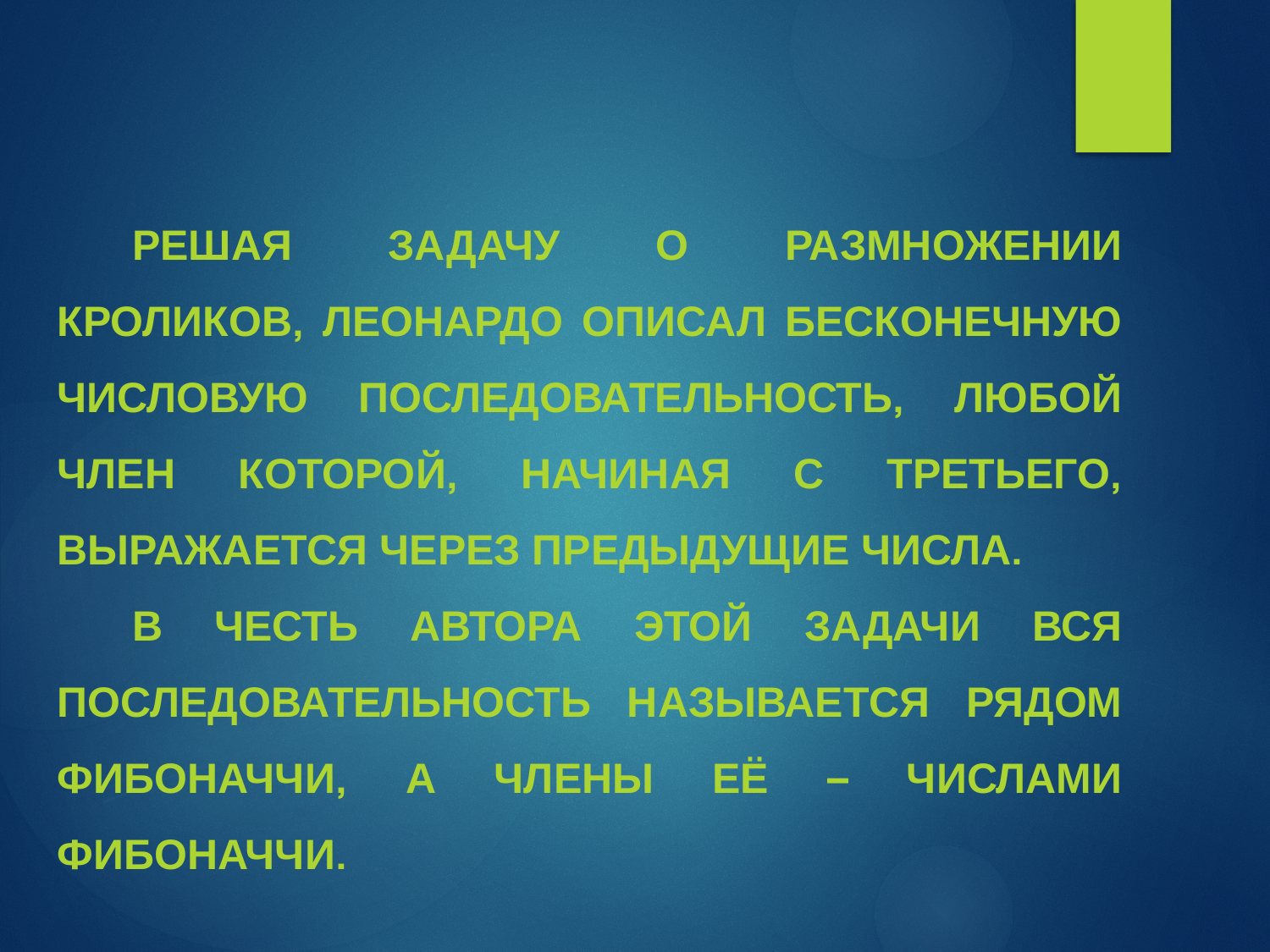

Решая задачу о размножении кроликов, Леонардо описал бесконечную числовую последовательность, любой член которой, начиная с третьего, выражается через предыдущие числа.
В честь автора этой задачи вся последовательность называется рядом Фибоначчи, а члены её – числами Фибоначчи.